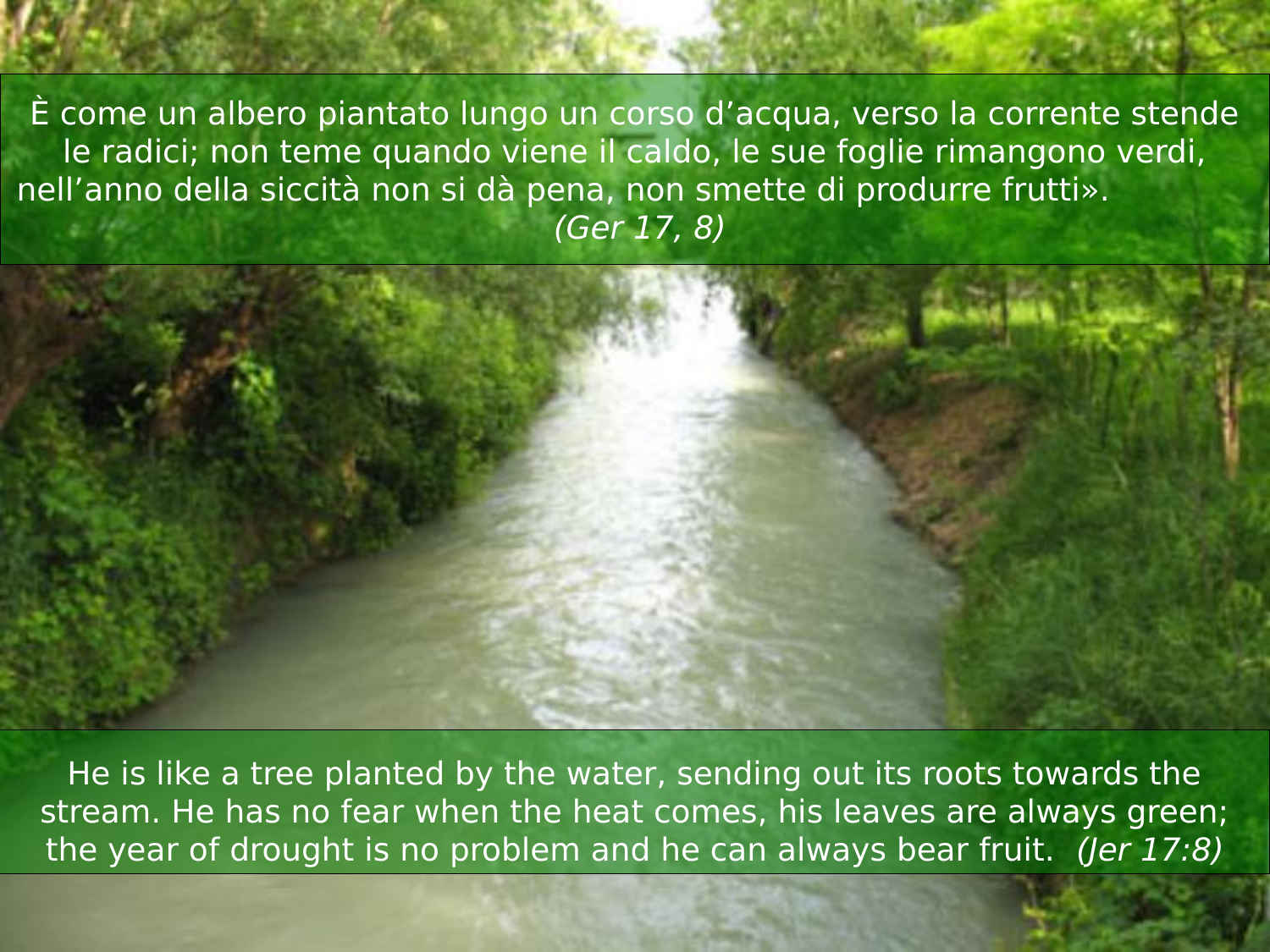

# È come un albero piantato lungo un corso d’acqua, verso la corrente stende le radici; non teme quando viene il caldo, le sue foglie rimangono verdi, nell’anno della siccità non si dà pena, non smette di produrre frutti».                (Ger 17, 8)

He is like a tree planted by the water, sending out its roots towards the stream. He has no fear when the heat comes, his leaves are always green; the year of drought is no problem and he can always bear fruit.  (Jer 17:8)